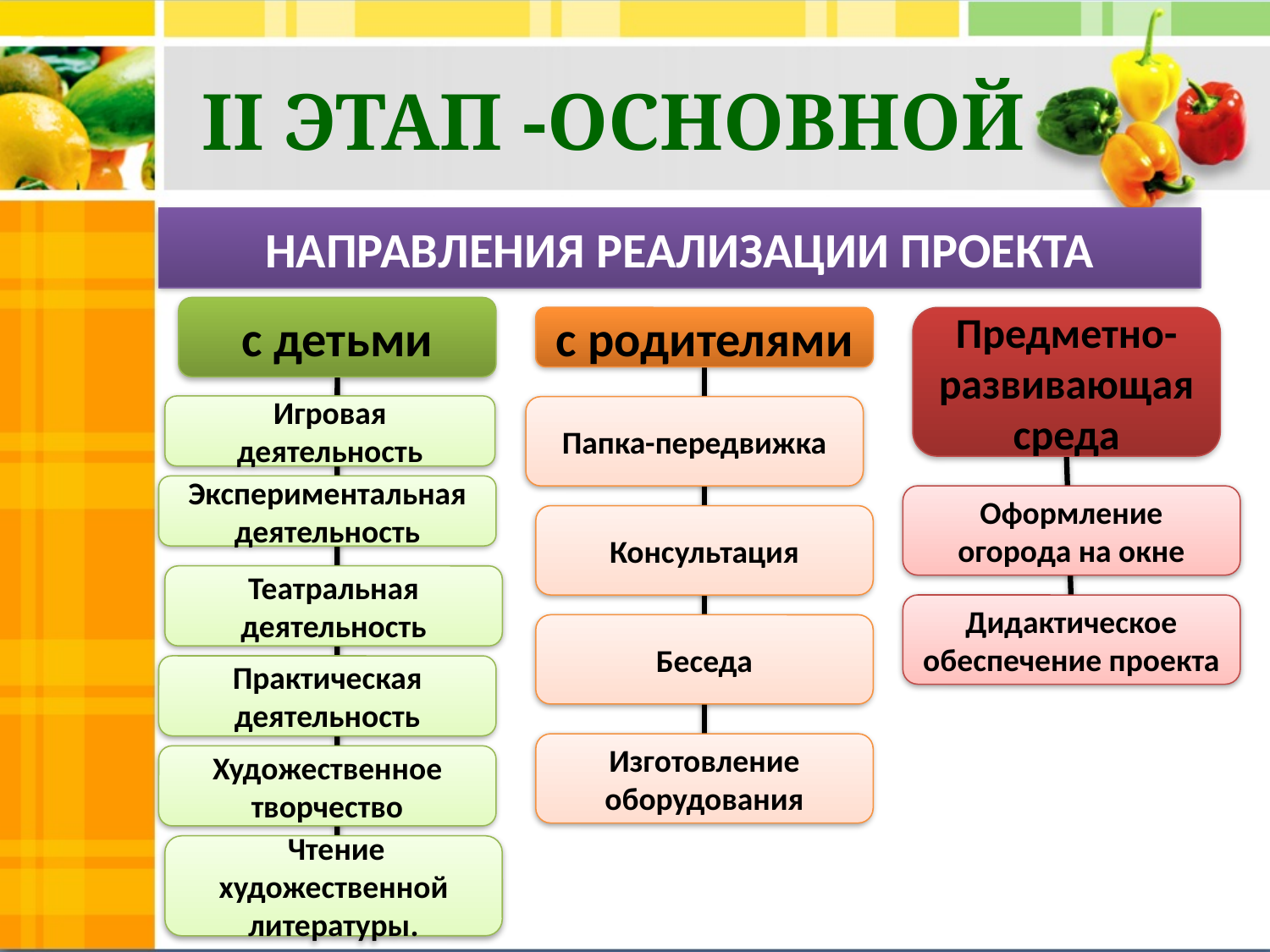

# II ЭТАП -ОСНОВНОЙ
НАПРАВЛЕНИЯ РЕАЛИЗАЦИИ ПРОЕКТА
с детьми
с родителями
Предметно-развивающая среда
Игровая деятельность
Папка-передвижка
Экспериментальная деятельность
Оформление огорода на окне
Консультация
Театральная деятельность
Дидактическое обеспечение проекта
Беседа
Практическая деятельность
Изготовление
оборудования
Художественное творчество
 Чтение художественной литературы.